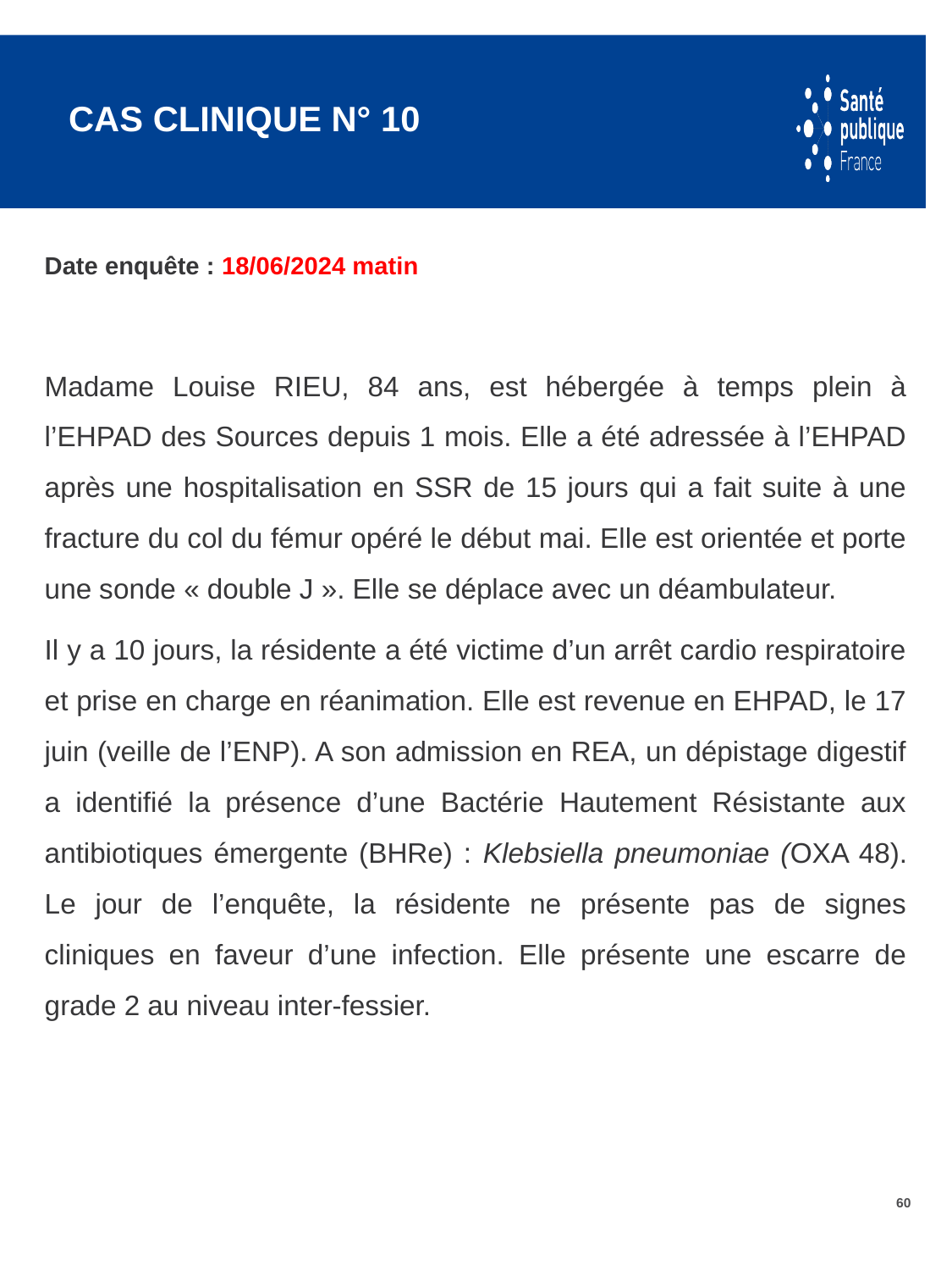

# Cas clinique n° 10
Date enquête : 18/06/2024 matin

Madame Louise RIEU, 84 ans, est hébergée à temps plein à l’EHPAD des Sources depuis 1 mois. Elle a été adressée à l’EHPAD après une hospitalisation en SSR de 15 jours qui a fait suite à une fracture du col du fémur opéré le début mai. Elle est orientée et porte une sonde « double J ». Elle se déplace avec un déambulateur.
Il y a 10 jours, la résidente a été victime d’un arrêt cardio respiratoire et prise en charge en réanimation. Elle est revenue en EHPAD, le 17 juin (veille de l’ENP). A son admission en REA, un dépistage digestif a identifié la présence d’une Bactérie Hautement Résistante aux antibiotiques émergente (BHRe) : Klebsiella pneumoniae (OXA 48). Le jour de l’enquête, la résidente ne présente pas de signes cliniques en faveur d’une infection. Elle présente une escarre de grade 2 au niveau inter-fessier.